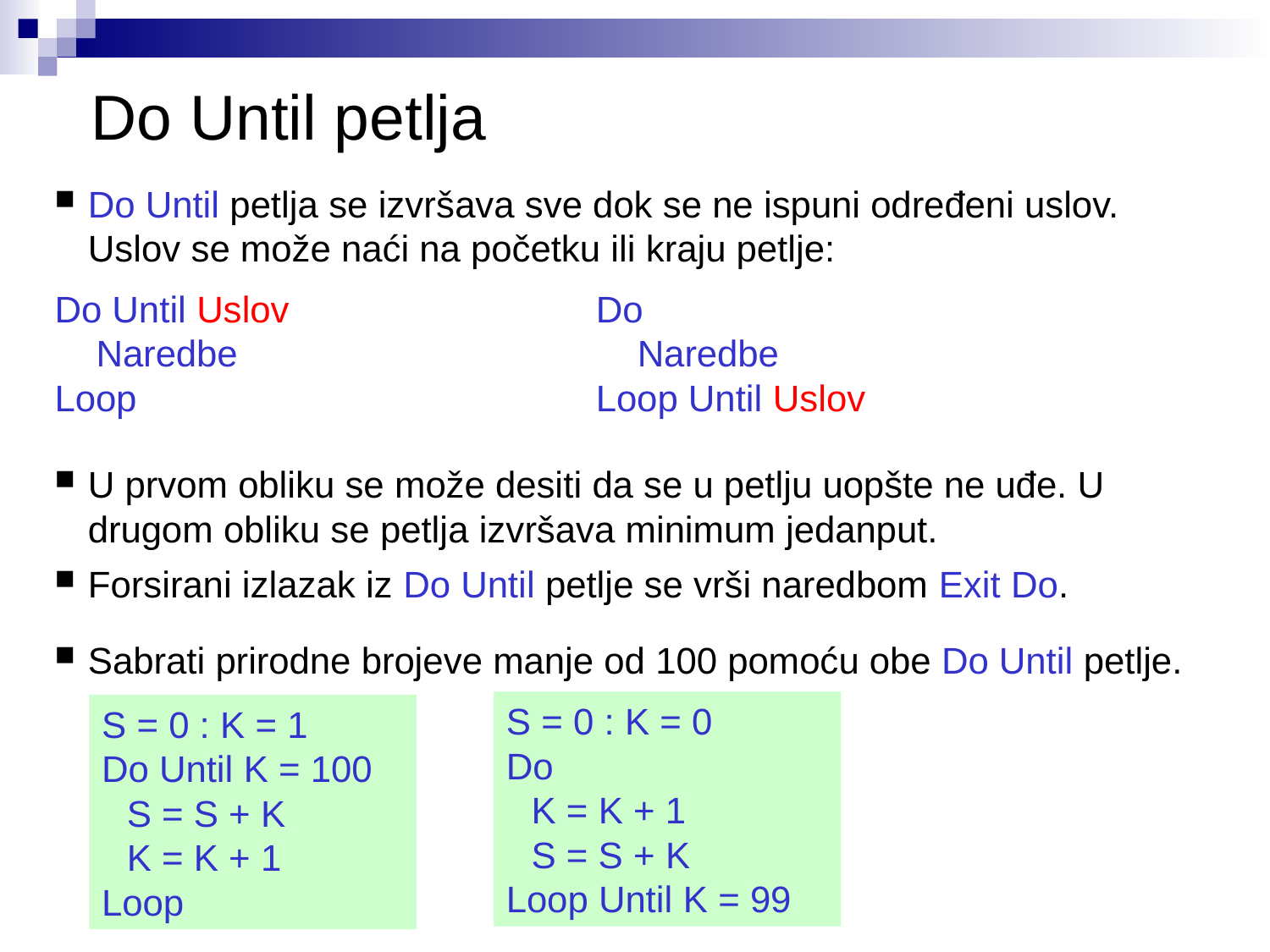

# Do Until petlja
Do Until petlja se izvršava sve dok se ne ispuni određeni uslov. Uslov se može naći na početku ili kraju petlje:
Do Until Uslov			Do
    Naredbe			    Naredbe
Loop				Loop Until Uslov

U prvom obliku se može desiti da se u petlju uopšte ne uđe. U drugom obliku se petlja izvršava minimum jedanput.
Forsirani izlazak iz Do Until petlje se vrši naredbom Exit Do.
Sabrati prirodne brojeve manje od 100 pomoću obe Do Until petlje.
S = 0 : K = 0
Do
	K = K + 1
	S = S + K
Loop Until K = 99
S = 0 : K = 1
Do Until K = 100
	S = S + K
	K = K + 1
Loop